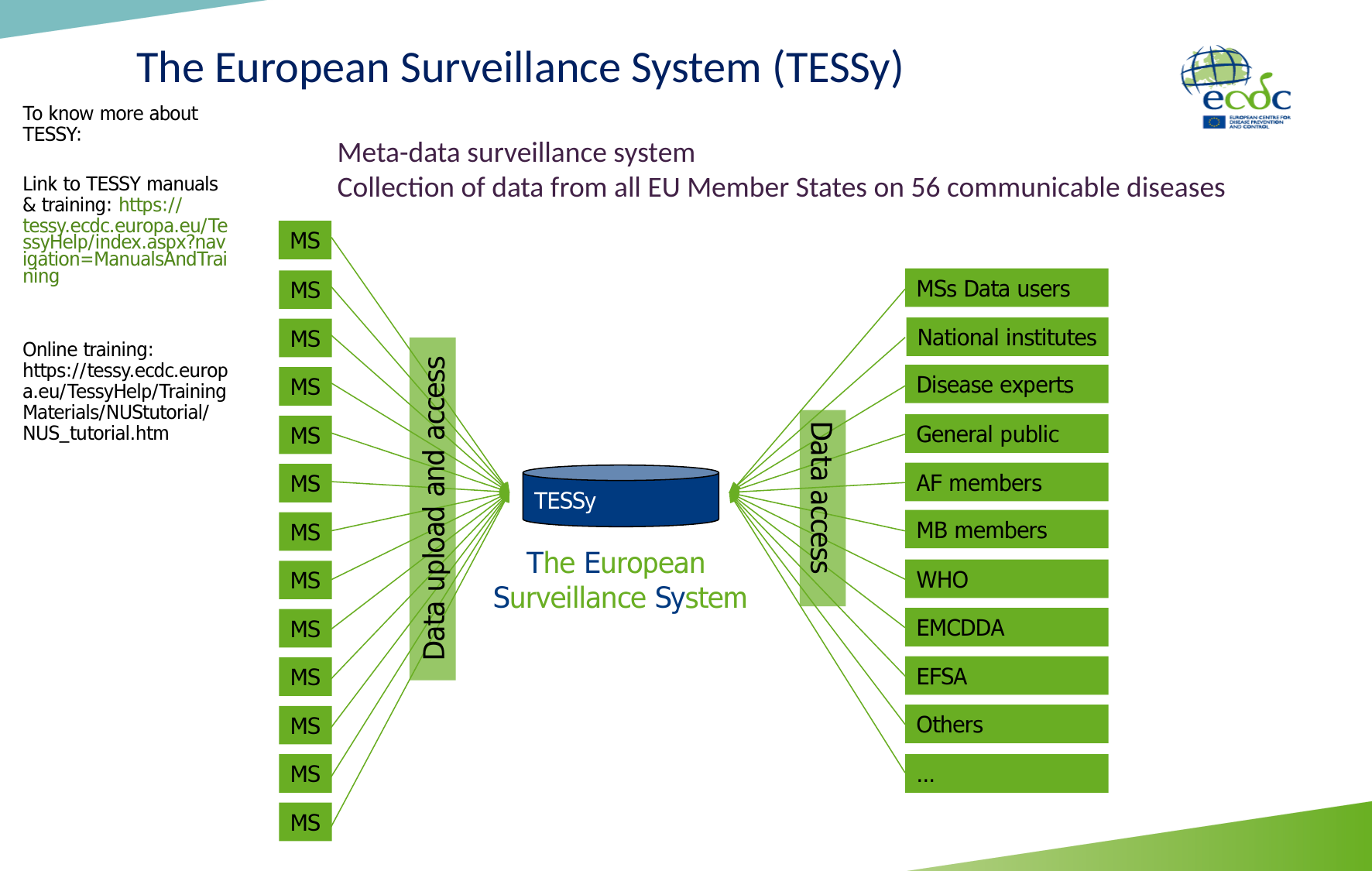

The European Surveillance System (TESSy)
To know more about TESSY:

Link to TESSY manuals & training: https://tessy.ecdc.europa.eu/TessyHelp/index.aspx?navigation=ManualsAndTraining

Online training: https://tessy.ecdc.europa.eu/TessyHelp/TrainingMaterials/NUStutorial/NUS_tutorial.htm
Meta-data surveillance system
Collection of data from all EU Member States on 56 communicable diseases

MS

MSs Data users
MS

National institutes
MS

Disease experts
MS

General public
MS

AF members
MS
TESSy

Data access
Data upload and access

MB members
MS
The European
Surveillance System
WHO
MS
EMCDDA
MS
EFSA
MS
Others
MS
MS
…
MS